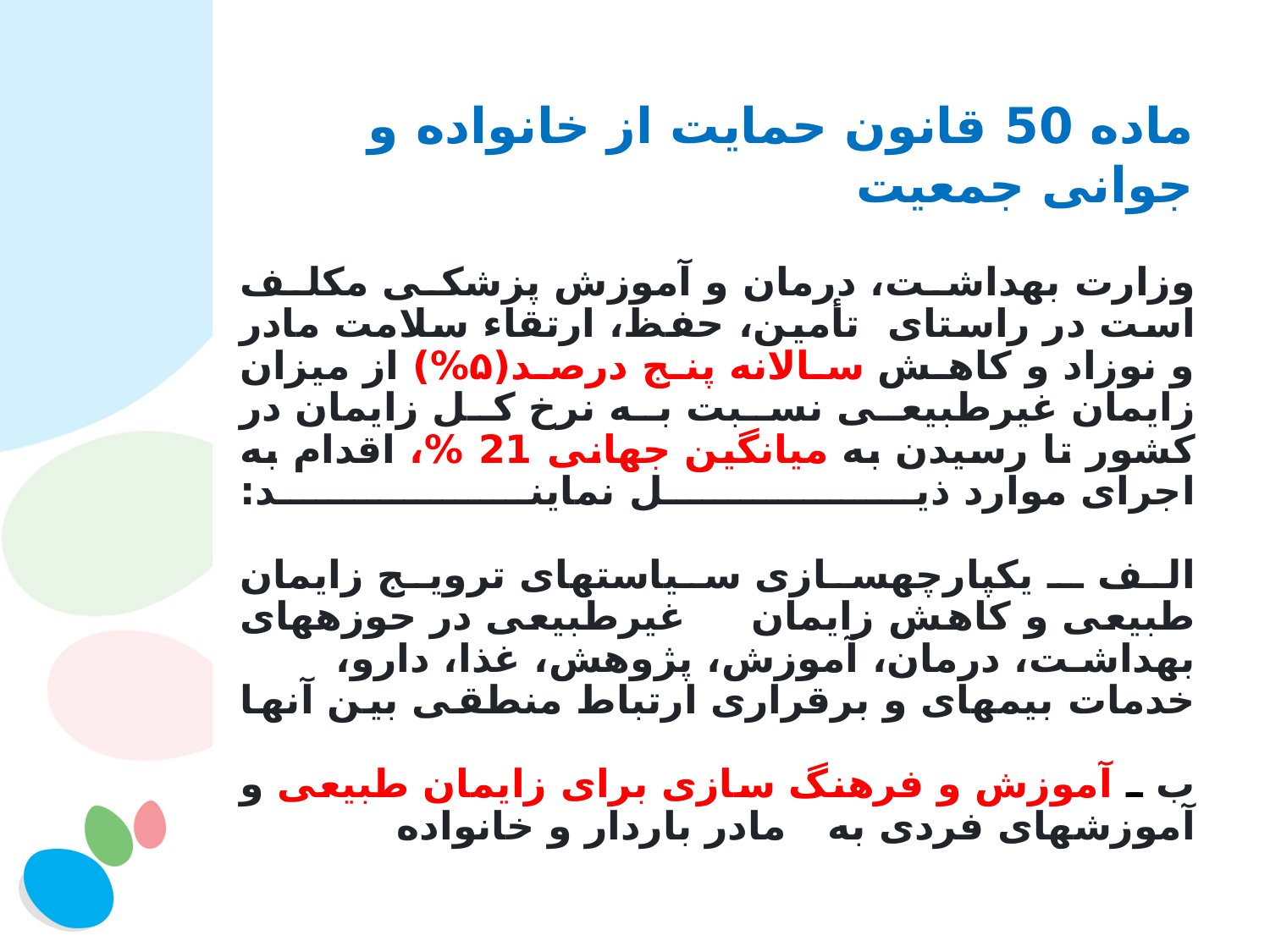

ماده 50 قانون حمایت از خانواده و جوانی جمعیت

وزارت بهداشت، درمان و آموزش پزشکی مکلف است در راستای  تأمین، حفظ، ارتقاء سلامت مادر و نوزاد و کاهش سالانه پنج درصد(۵%) از میزان زایمان غیرطبیعی نسبت به نرخ کل زایمان در کشور تا رسیدن به میانگین جهانی 21 %، اقدام به اجرای موارد ذیل نمایند:
الف ـ یکپارچه­سازی سیاست­های ترویج زایمان طبیعی و کاهش زایمان    غیرطبیعی در حوزه­های بهداشت، درمان، آموزش، پژوهش، غذا، دارو،     خدمات بیمه­ای و برقراری ارتباط منطقی بین آنها
ب ـ آموزش و فرهنگ سازی برای زایمان طبیعی و آموزش­های فردی به   مادر باردار و خانواده